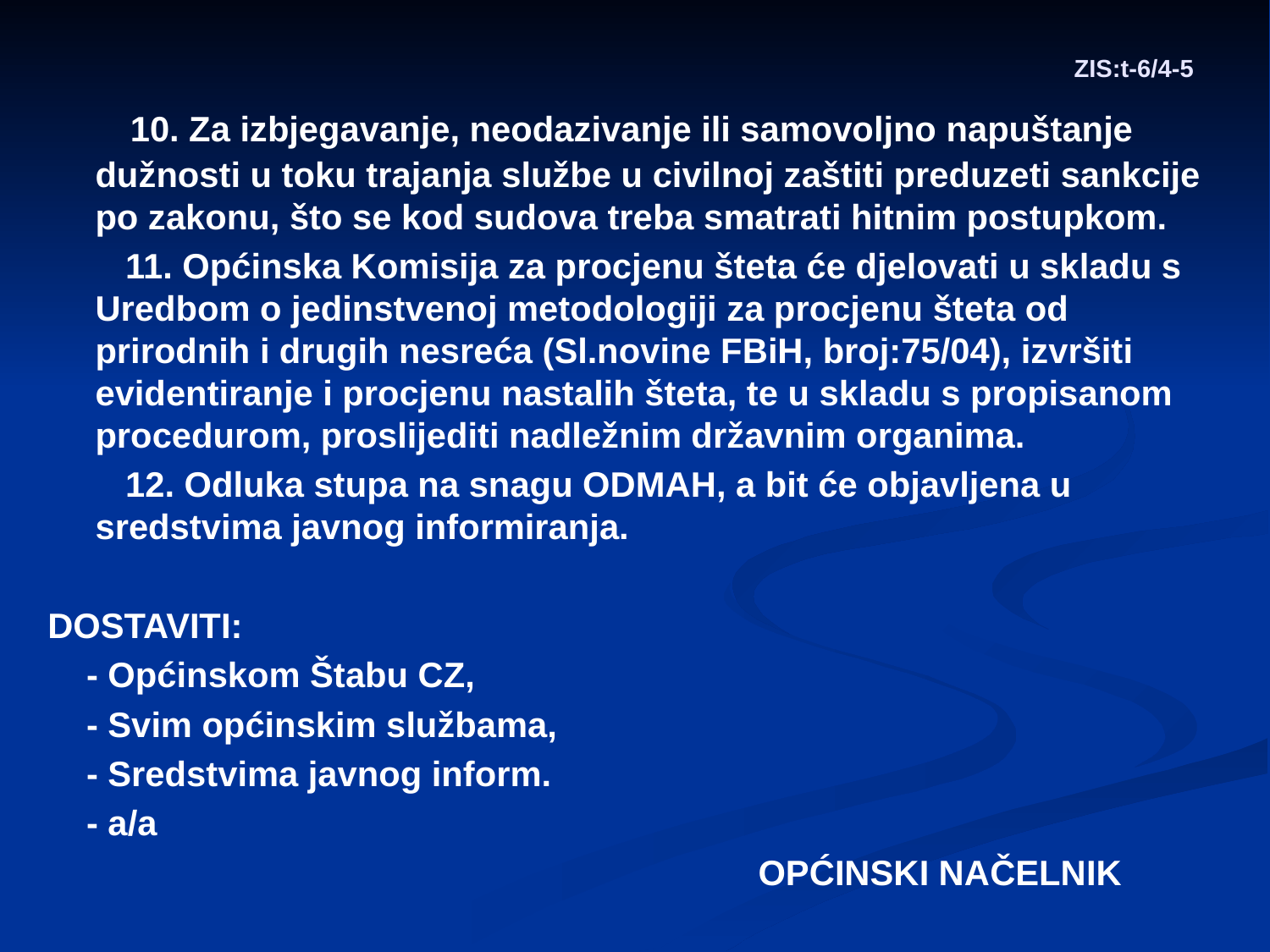

# ZIS:t-6/4-5
      10. Za izbjegavanje, neodazivanje ili samovoljno napuštanje dužnosti u toku trajanja službe u civilnoj zaštiti preduzeti sankcije po zakonu, što se kod sudova treba smatrati hitnim postupkom.
        11. Općinska Komisija za procjenu šteta će djelovati u skladu s Uredbom o jedinstvenoj metodologiji za procjenu šteta od prirodnih i drugih nesreća (Sl.novine FBiH, broj:75/04), izvršiti evidentiranje i procjenu nastalih šteta, te u skladu s propisanom procedurom, proslijediti nadležnim državnim organima.
        12. Odluka stupa na snagu ODMAH, a bit će objavljena u sredstvima javnog informiranja.

DOSTAVITI:
    - Općinskom Štabu CZ,
    - Svim općinskim službama,
    - Sredstvima javnog inform.
    - a/a
                                                                         OPĆINSKI NAČELNIK